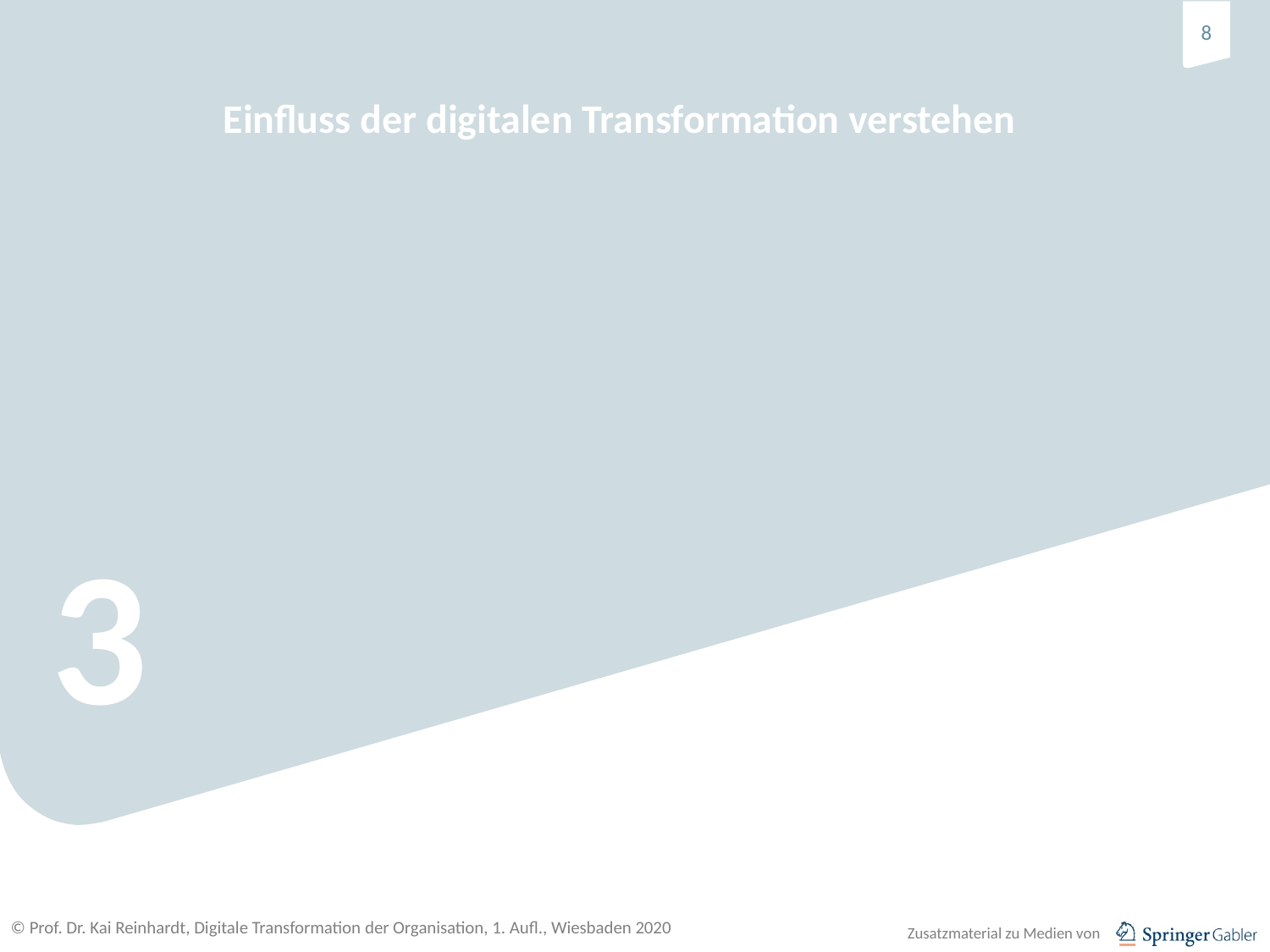

Einfluss der digitalen Transformation verstehen
3
© Prof. Dr. Kai Reinhardt, Digitale Transformation der Organisation, 1. Aufl., Wiesbaden 2020